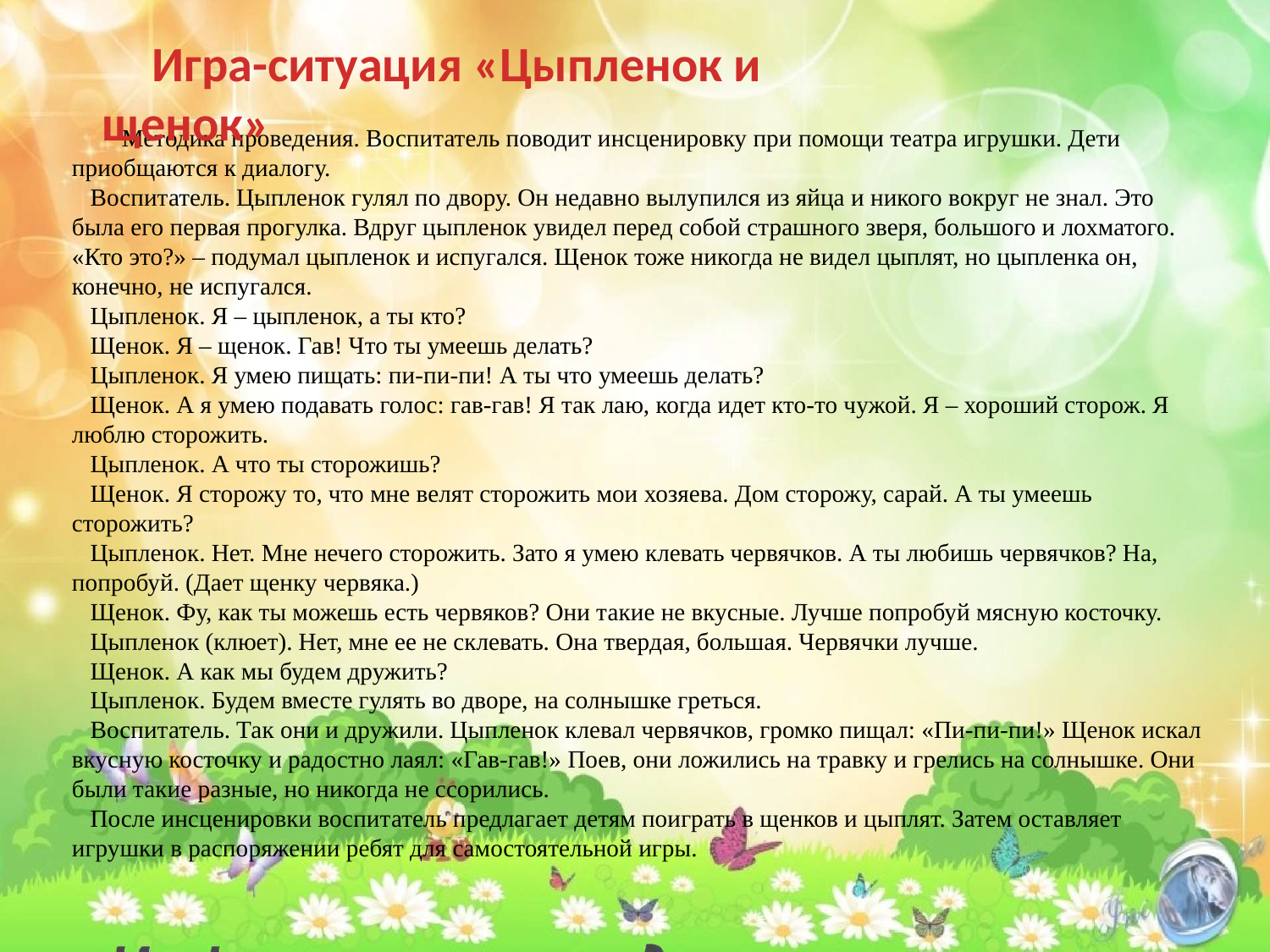

Игра-ситуация «Цыпленок и щенок»
Методика проведения. Воспитатель поводит инсценировку при помощи театра игрушки. Дети приобщаются к диалогу.
   Воспитатель. Цыпленок гулял по двору. Он недавно вылупился из яйца и никого вокруг не знал. Это была его первая прогулка. Вдруг цыпленок увидел перед собой страшного зверя, большого и лохматого. «Кто это?» – подумал цыпленок и испугался. Щенок тоже никогда не видел цыплят, но цыпленка он, конечно, не испугался.
   Цыпленок. Я – цыпленок, а ты кто?
   Щенок. Я – щенок. Гав! Что ты умеешь делать?
   Цыпленок. Я умею пищать: пи-пи-пи! А ты что умеешь делать?
   Щенок. А я умею подавать голос: гав-гав! Я так лаю, когда идет кто-то чужой. Я – хороший сторож. Я люблю сторожить.
   Цыпленок. А что ты сторожишь?
   Щенок. Я сторожу то, что мне велят сторожить мои хозяева. Дом сторожу, сарай. А ты умеешь сторожить?
   Цыпленок. Нет. Мне нечего сторожить. Зато я умею клевать червячков. А ты любишь червячков? На, попробуй. (Дает щенку червяка.)
   Щенок. Фу, как ты можешь есть червяков? Они такие не вкусные. Лучше попробуй мясную косточку.
   Цыпленок (клюет). Нет, мне ее не склевать. Она твердая, большая. Червячки лучше.
   Щенок. А как мы будем дружить?
   Цыпленок. Будем вместе гулять во дворе, на солнышке греться.
   Воспитатель. Так они и дружили. Цыпленок клевал червячков, громко пищал: «Пи-пи-пи!» Щенок искал вкусную косточку и радостно лаял: «Гав-гав!» Поев, они ложились на травку и грелись на солнышке. Они были такие разные, но никогда не ссорились.
   После инсценировки воспитатель предлагает детям поиграть в щенков и цыплят. Затем оставляет игрушки в распоряжении ребят для самостоятельной игры.